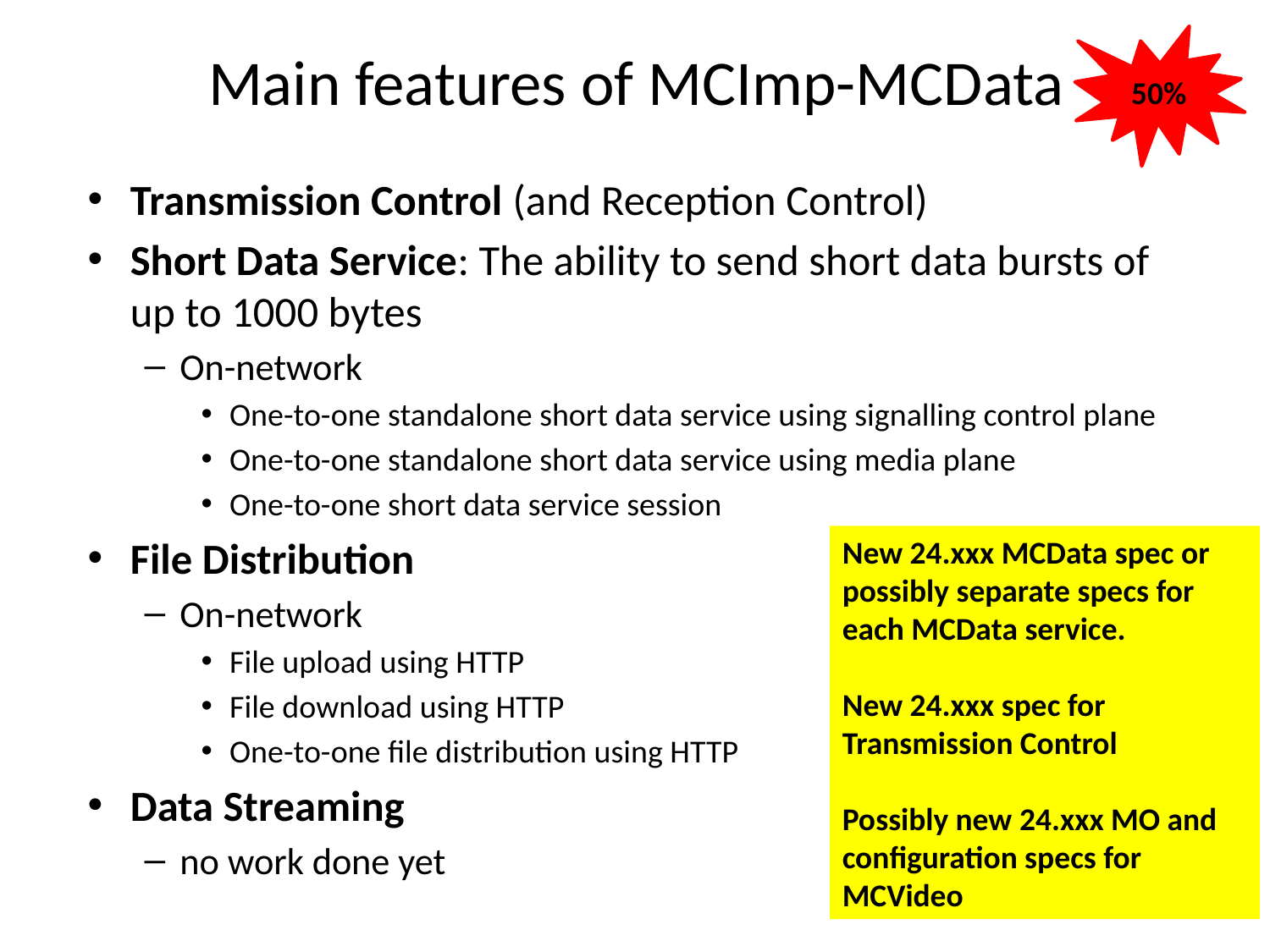

# Main features of MCImp-MCData
50%
Transmission Control (and Reception Control)
Short Data Service: The ability to send short data bursts of up to 1000 bytes
On-network
One-to-one standalone short data service using signalling control plane
One-to-one standalone short data service using media plane
One-to-one short data service session
File Distribution
On-network
File upload using HTTP
File download using HTTP
One-to-one file distribution using HTTP
Data Streaming
no work done yet
New 24.xxx MCData spec or possibly separate specs for each MCData service.

New 24.xxx spec for Transmission Control

Possibly new 24.xxx MO and configuration specs for MCVideo